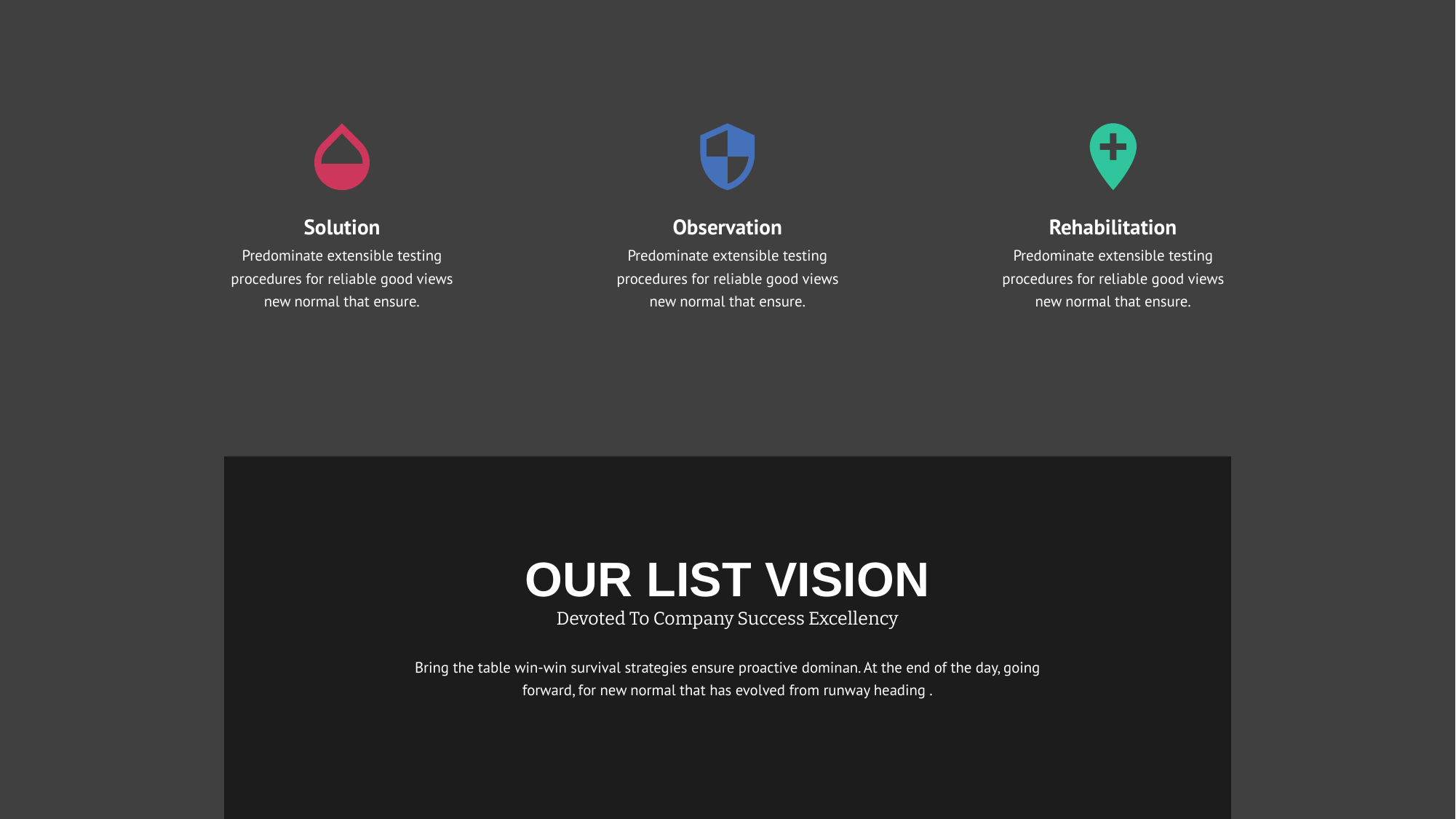

Solution
Observation
Rehabilitation
Predominate extensible testing procedures for reliable good views new normal that ensure.
Predominate extensible testing procedures for reliable good views new normal that ensure.
Predominate extensible testing procedures for reliable good views new normal that ensure.

OUR LIST VISION
Devoted To Company Success Excellency
Bring the table win-win survival strategies ensure proactive dominan. At the end of the day, going forward, for new normal that has evolved from runway heading .